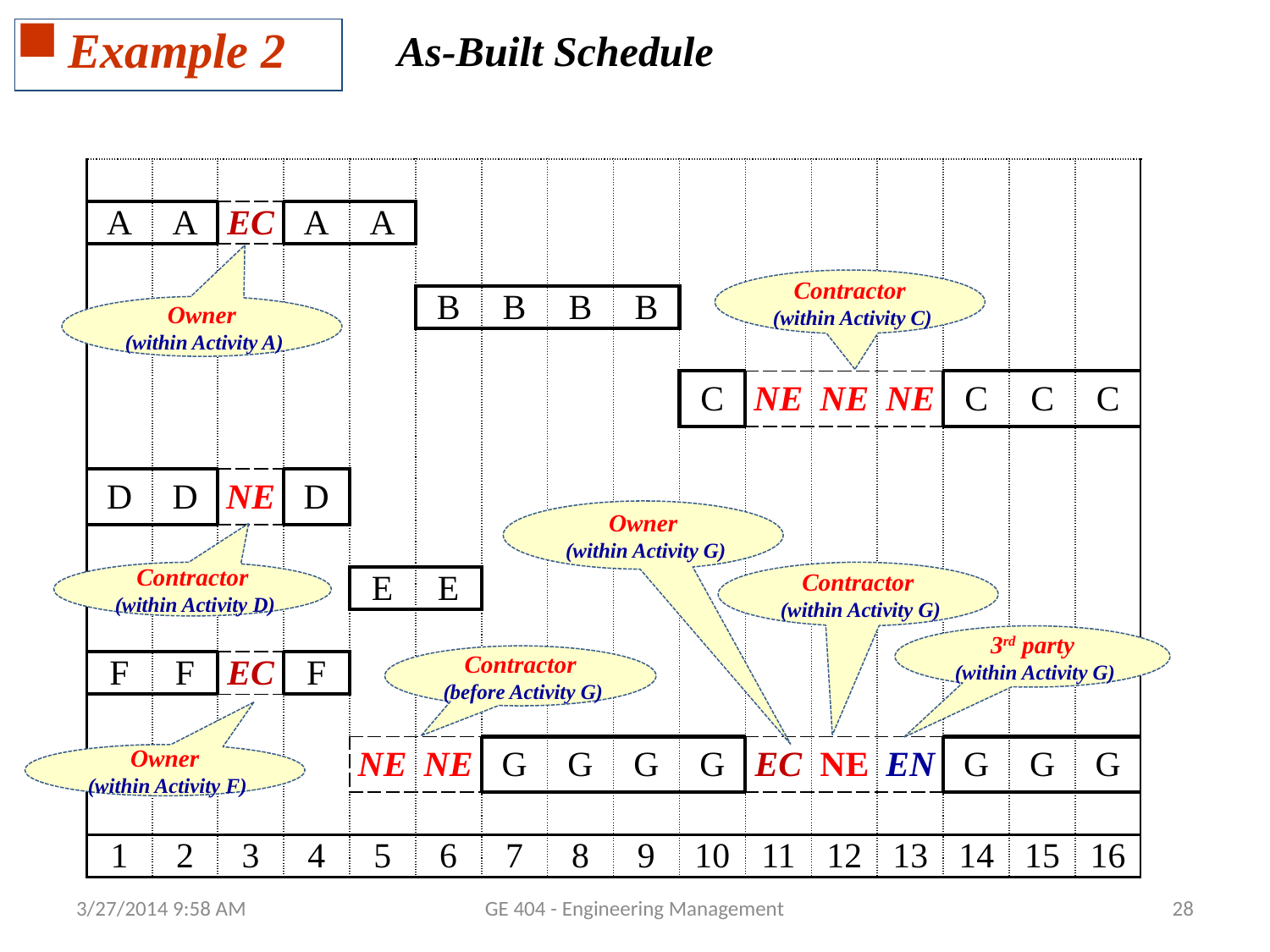

As-Built Schedule
Example 2
|  |  |  |  |  |  |  |  |  |  |  |  |  |  |  |  |
| --- | --- | --- | --- | --- | --- | --- | --- | --- | --- | --- | --- | --- | --- | --- | --- |
| A | A | EC | A | A |  |  |  |  |  |  |  |  |  |  |  |
|  |  |  |  |  |  |  |  |  |  |  |  |  |  |  |  |
|  |  |  |  |  | B | B | B | B |  |  |  |  |  |  |  |
|  |  |  |  |  |  |  |  |  |  |  |  |  |  |  |  |
|  |  |  |  |  |  |  |  |  | C | NE | NE | NE | C | C | C |
|  |  |  |  |  |  |  |  |  |  |  |  |  |  |  |  |
| D | D | NE | D |  |  |  |  |  |  |  |  |  |  |  |  |
|  |  |  |  |  |  |  |  |  |  |  |  |  |  |  |  |
|  |  |  |  | E | E |  |  |  |  |  |  |  |  |  |  |
|  |  |  |  |  |  |  |  |  |  |  |  |  |  |  |  |
| F | F | EC | F |  |  |  |  |  |  |  |  |  |  |  |  |
|  |  |  |  |  |  |  |  |  |  |  |  |  |  |  |  |
|  |  |  |  | NE | NE | G | G | G | G | EC | NE | EN | G | G | G |
|  |  |  |  |  |  |  |  |  |  |  |  |  |  |  |  |
| 1 | 2 | 3 | 4 | 5 | 6 | 7 | 8 | 9 | 10 | 11 | 12 | 13 | 14 | 15 | 16 |
Contractor
 (within Activity C)
Owner
 (within Activity A)
Owner
 (within Activity G)
Contractor
 (within Activity D)
Contractor
 (within Activity G)
3rd party
 (within Activity G)
Contractor
 (before Activity G)
Owner
 (within Activity F)
3/27/2014 9:58 AM
GE 404 - Engineering Management
28